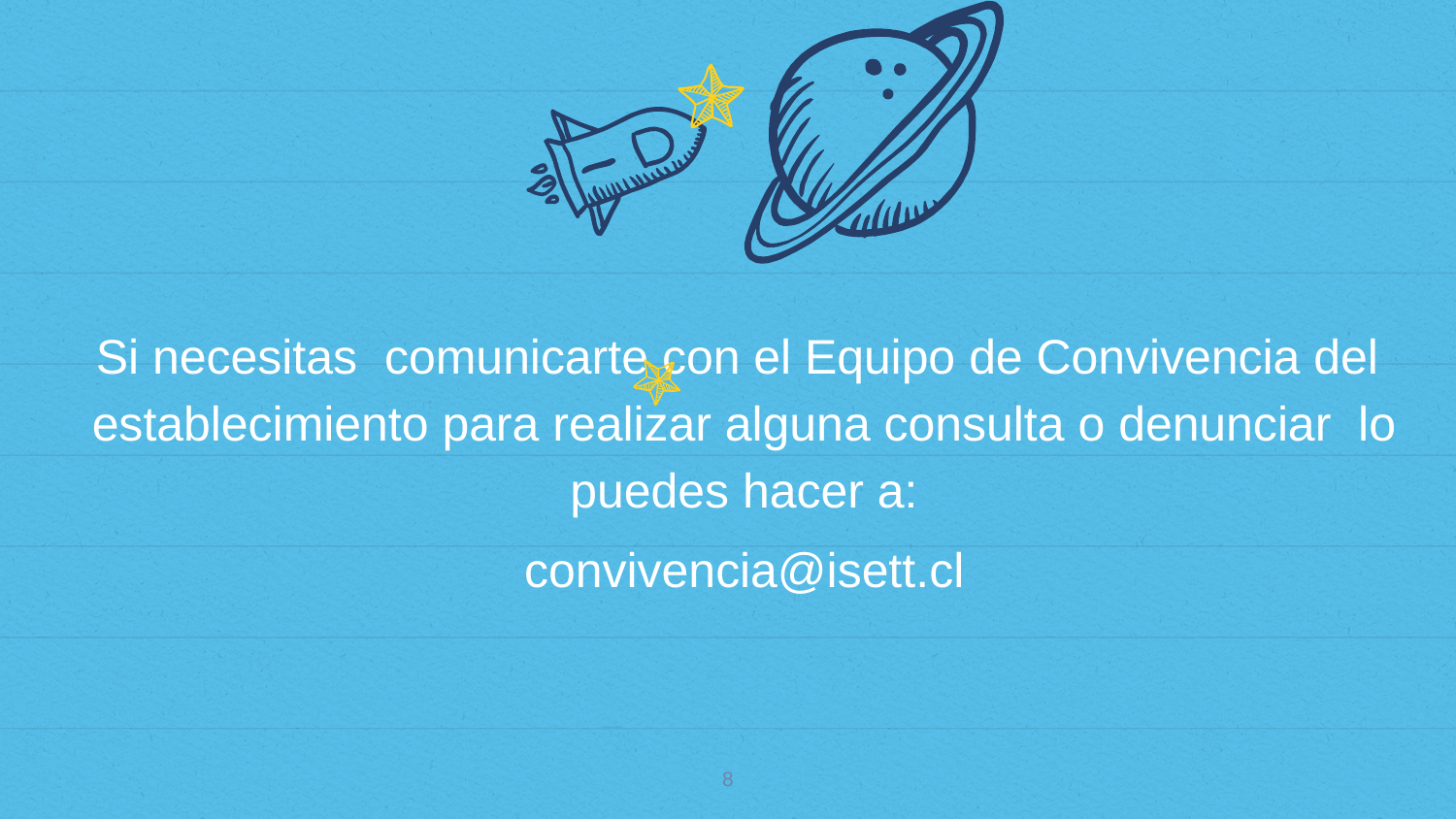

Si necesitas  comunicarte con el Equipo de Convivencia del  establecimiento para realizar alguna consulta o denunciar  lo puedes hacer a:
convivencia@isett.cl

8